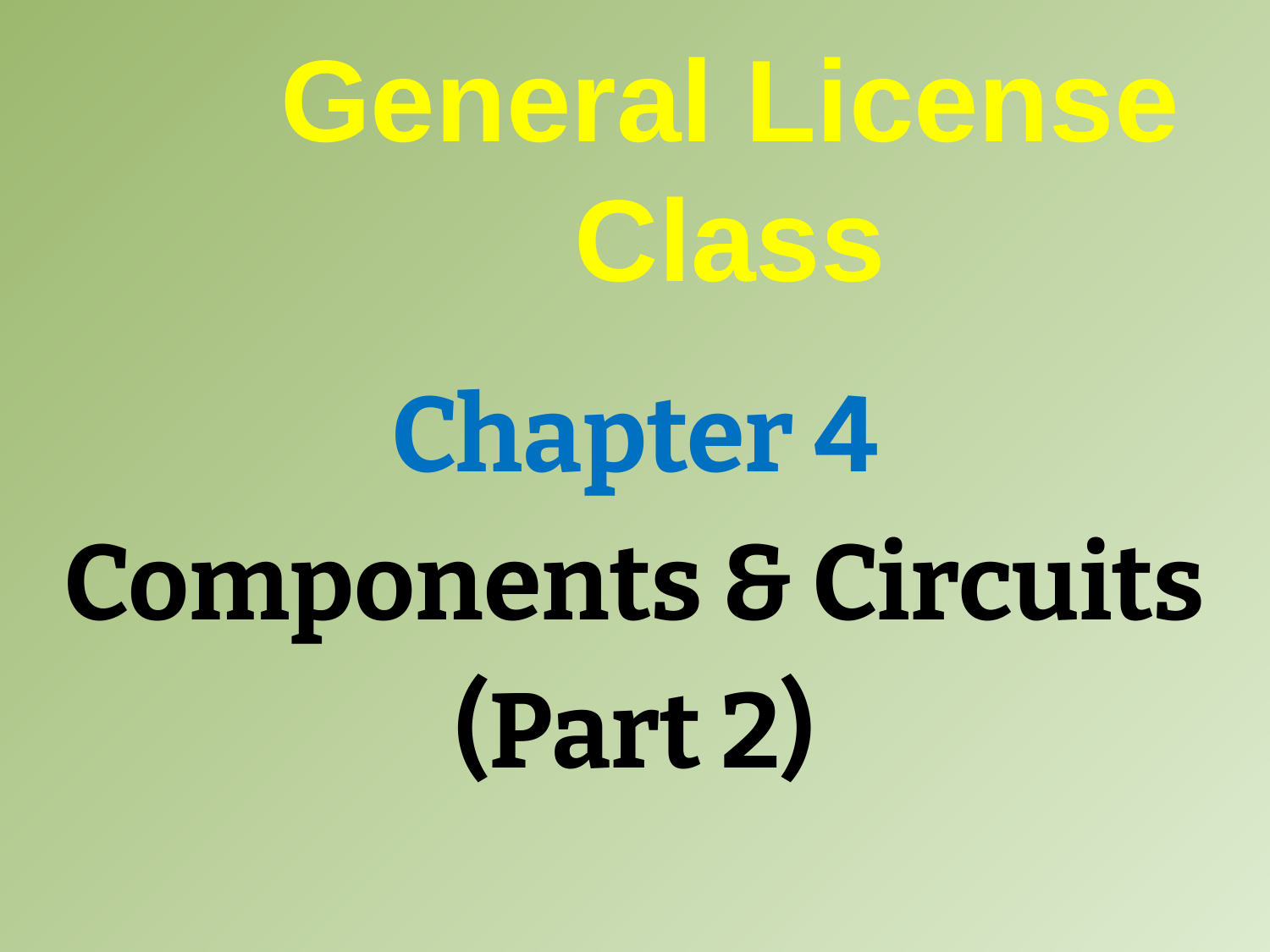

General License Class
Chapter 4
Components & Circuits
(Part 2)